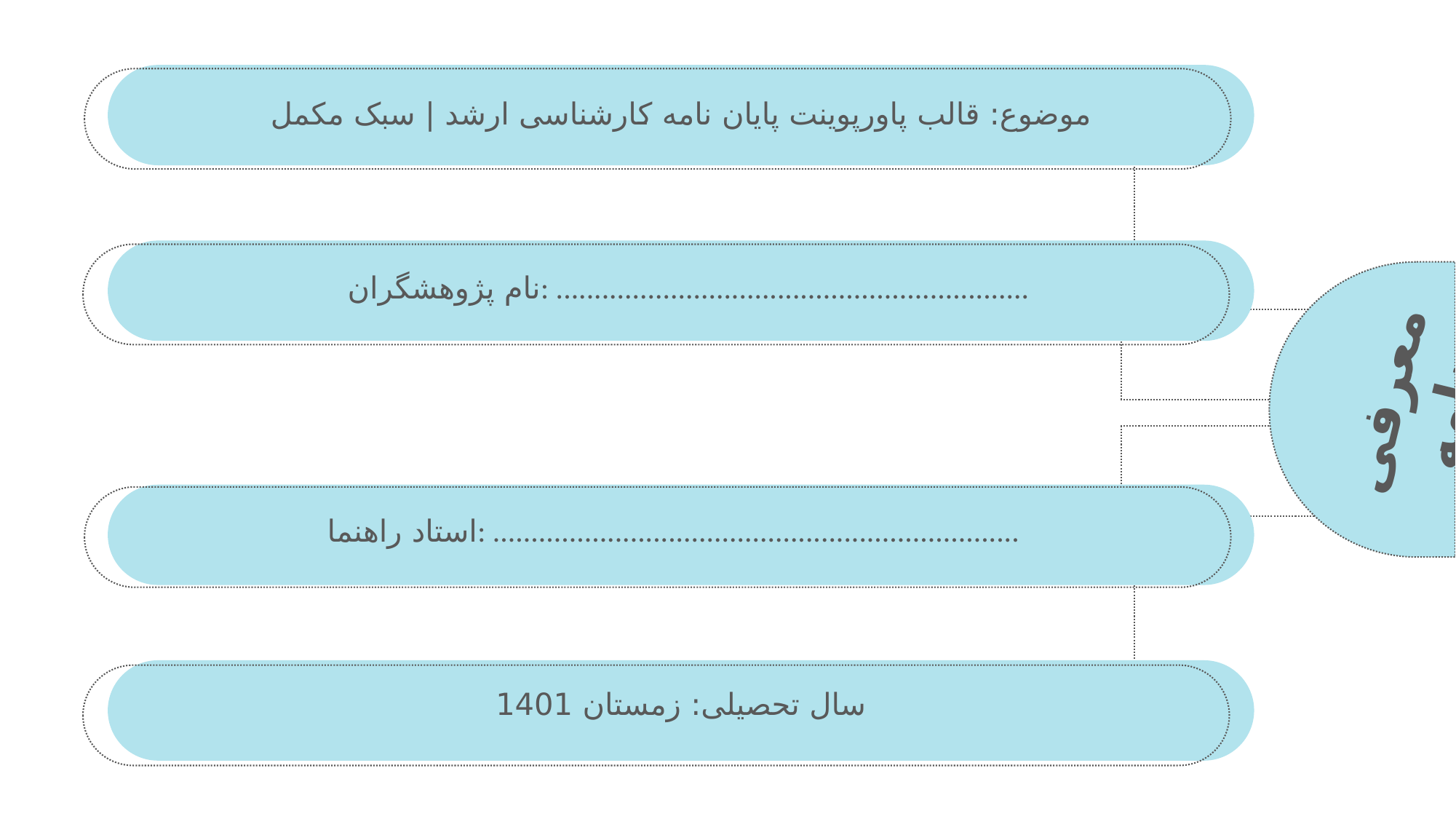

موضوع: قالب پاورپوینت پایان نامه کارشناسی ارشد | سبک مکمل

نام پژوهشگران: ..............................................................
معرفی نامه

استاد راهنما: .....................................................................

سال تحصیلی: زمستان 1401